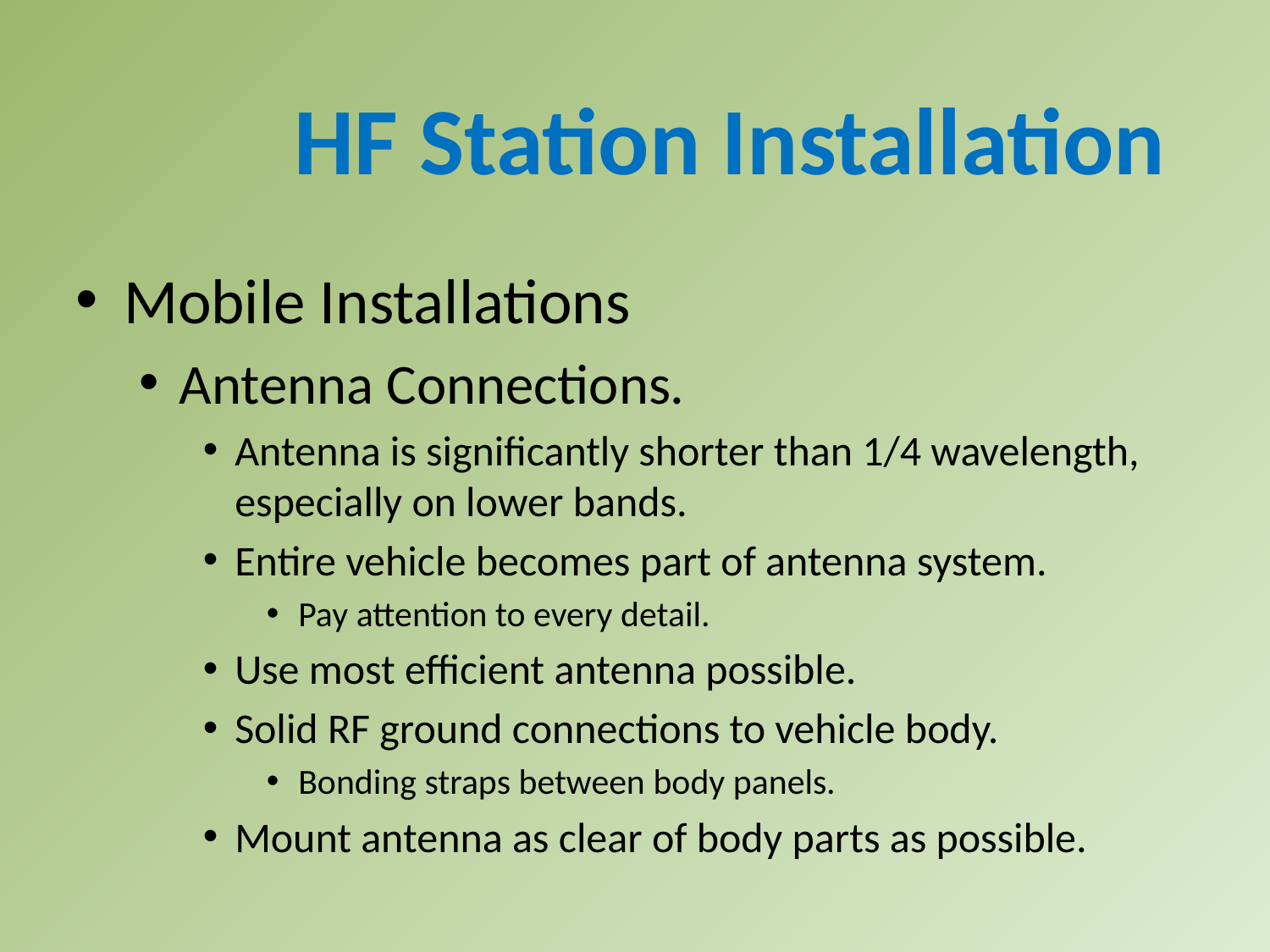

HF Station Installation
Mobile Installations
Antenna Connections.
Antenna is significantly shorter than 1/4 wavelength, especially on lower bands.
Entire vehicle becomes part of antenna system.
Pay attention to every detail.
Use most efficient antenna possible.
Solid RF ground connections to vehicle body.
Bonding straps between body panels.
Mount antenna as clear of body parts as possible.